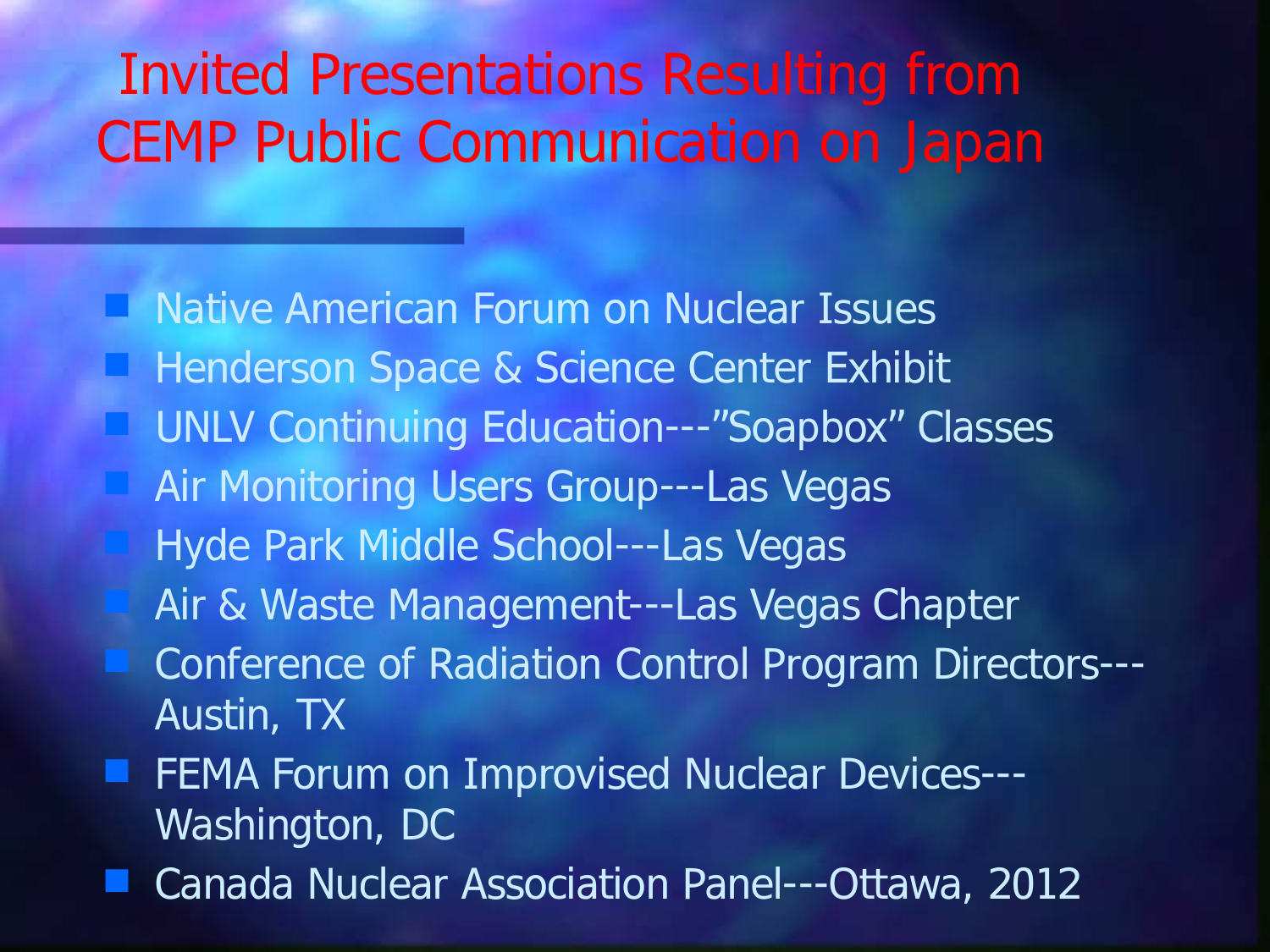

# Invited Presentations Resulting from CEMP Public Communication on Japan
Native American Forum on Nuclear Issues
Henderson Space & Science Center Exhibit
UNLV Continuing Education---”Soapbox” Classes
Air Monitoring Users Group---Las Vegas
Hyde Park Middle School---Las Vegas
Air & Waste Management---Las Vegas Chapter
Conference of Radiation Control Program Directors---Austin, TX
FEMA Forum on Improvised Nuclear Devices---Washington, DC
Canada Nuclear Association Panel---Ottawa, 2012